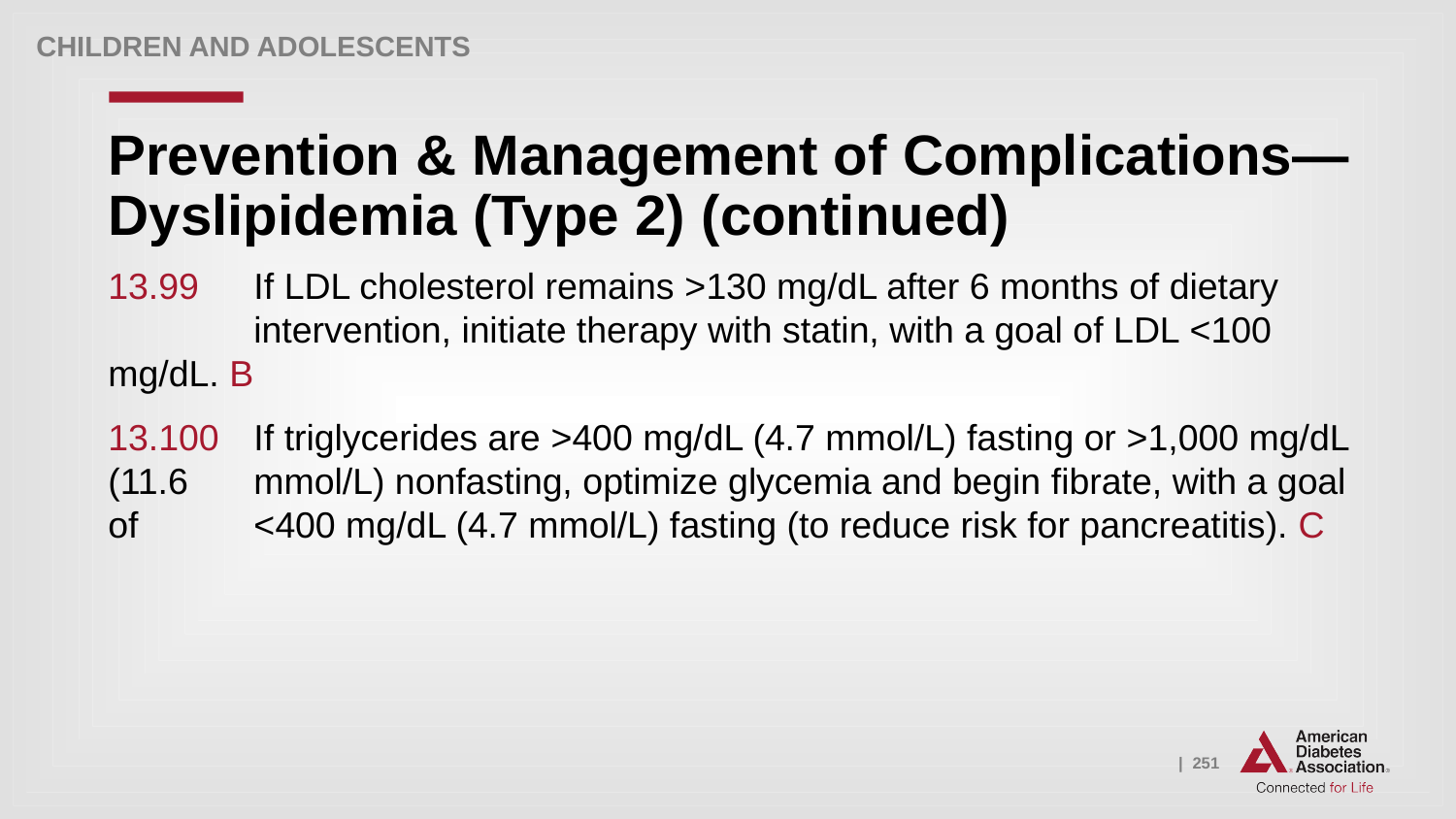

Children and adolescents
# Prevention & Management of Complications—Dyslipidemia (Type 2) (continued)
13.99 	If LDL cholesterol remains >130 mg/dL after 6 months of dietary 	intervention, initiate therapy with statin, with a goal of LDL <100 mg/dL. B
13.100 	If triglycerides are >400 mg/dL (4.7 mmol/L) fasting or >1,000 mg/dL (11.6 	mmol/L) nonfasting, optimize glycemia and begin fibrate, with a goal of 	<400 mg/dL (4.7 mmol/L) fasting (to reduce risk for pancreatitis). C